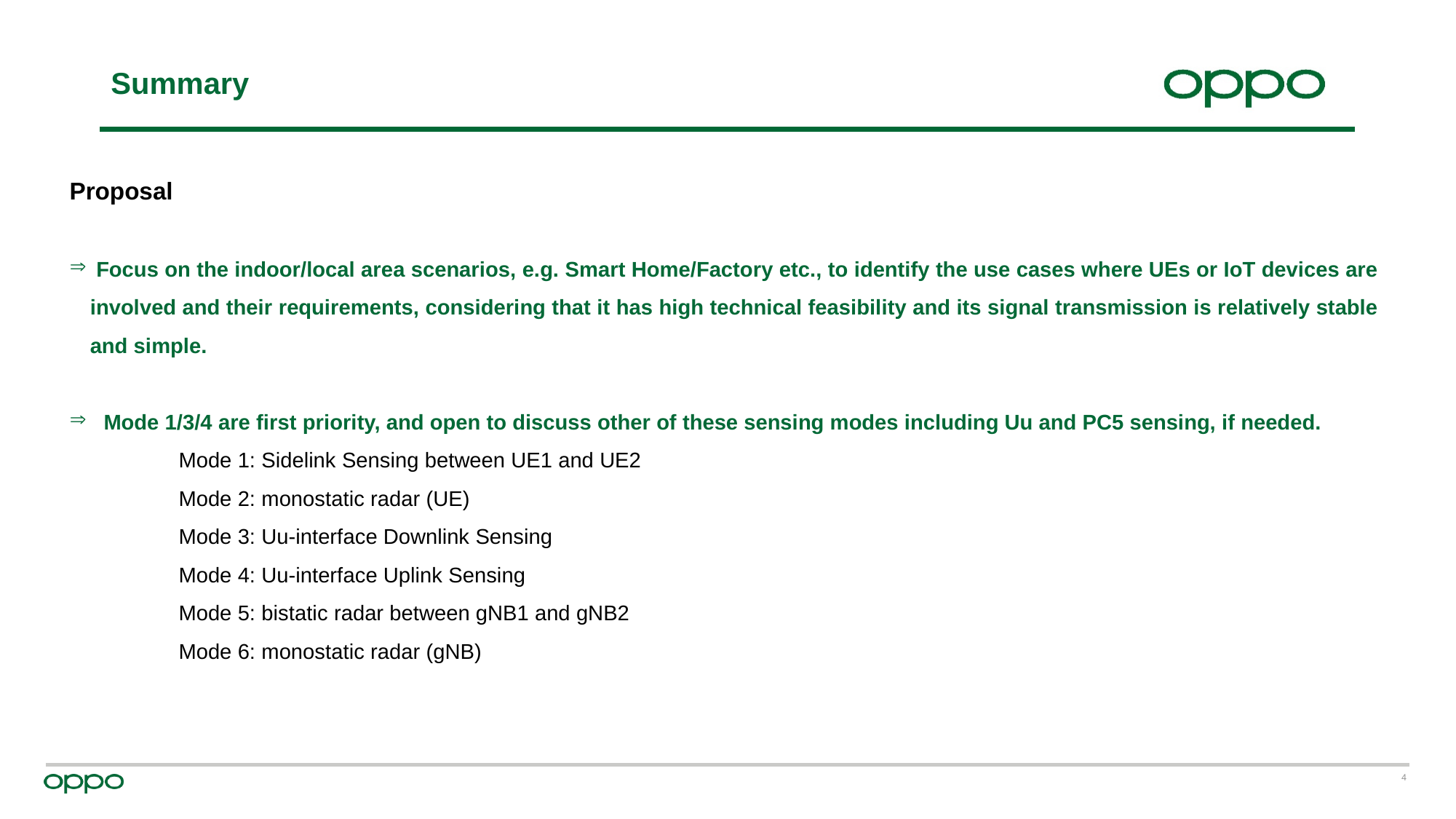

2022/2/4
# Summary
Proposal

 Focus on the indoor/local area scenarios, e.g. Smart Home/Factory etc., to identify the use cases where UEs or IoT devices are involved and their requirements, considering that it has high technical feasibility and its signal transmission is relatively stable and simple.

Mode 1/3/4 are first priority, and open to discuss other of these sensing modes including Uu and PC5 sensing, if needed.
	Mode 1: Sidelink Sensing between UE1 and UE2
	Mode 2: monostatic radar (UE)
	Mode 3: Uu-interface Downlink Sensing
	Mode 4: Uu-interface Uplink Sensing
	Mode 5: bistatic radar between gNB1 and gNB2
	Mode 6: monostatic radar (gNB)